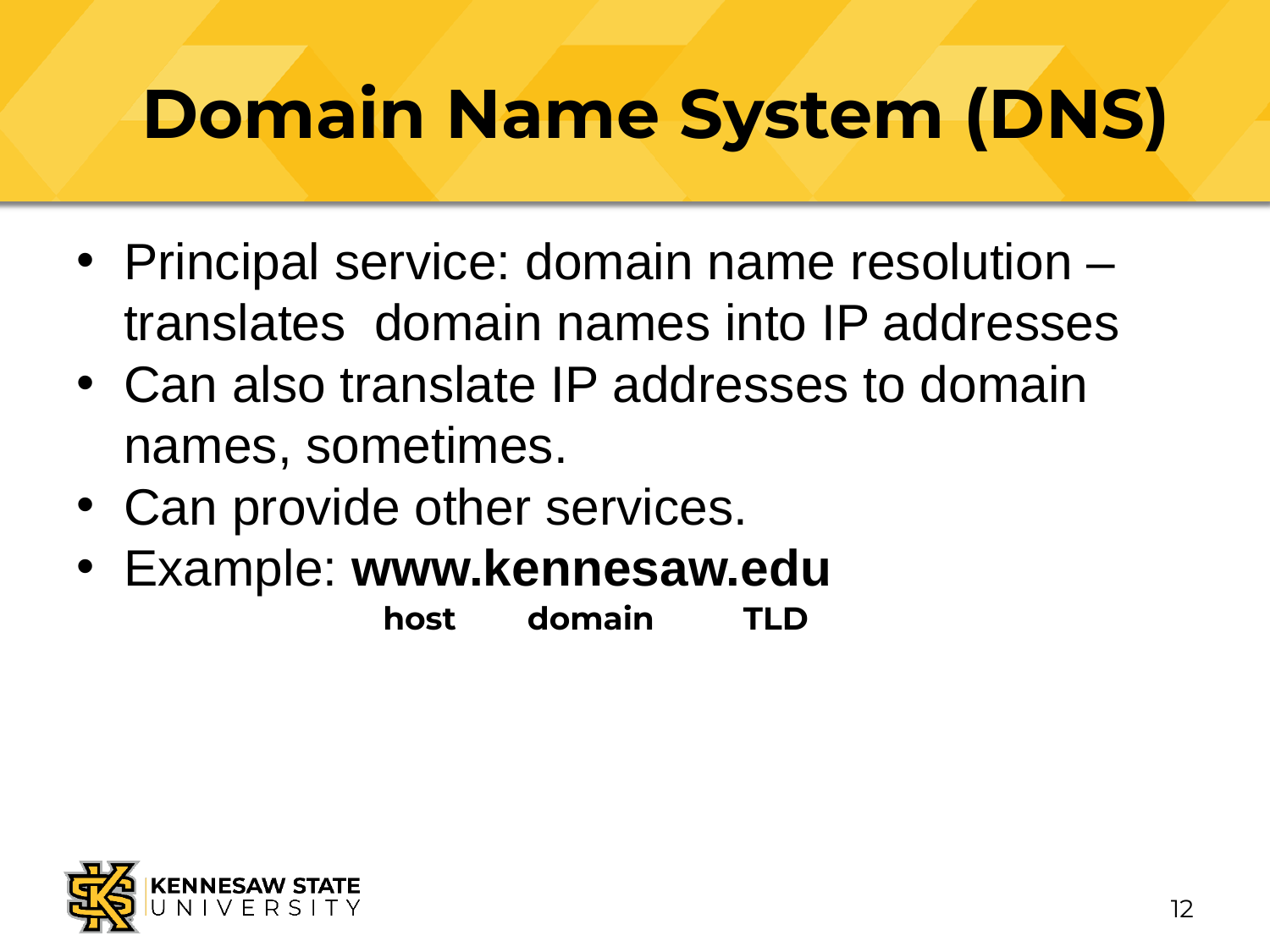

# Domain Name System (DNS)
Principal service: domain name resolution – translates  domain names into IP addresses
Can also translate IP addresses to domain names, sometimes.
Can provide other services.
Example: www.kennesaw.edu
host        domain          TLD
12